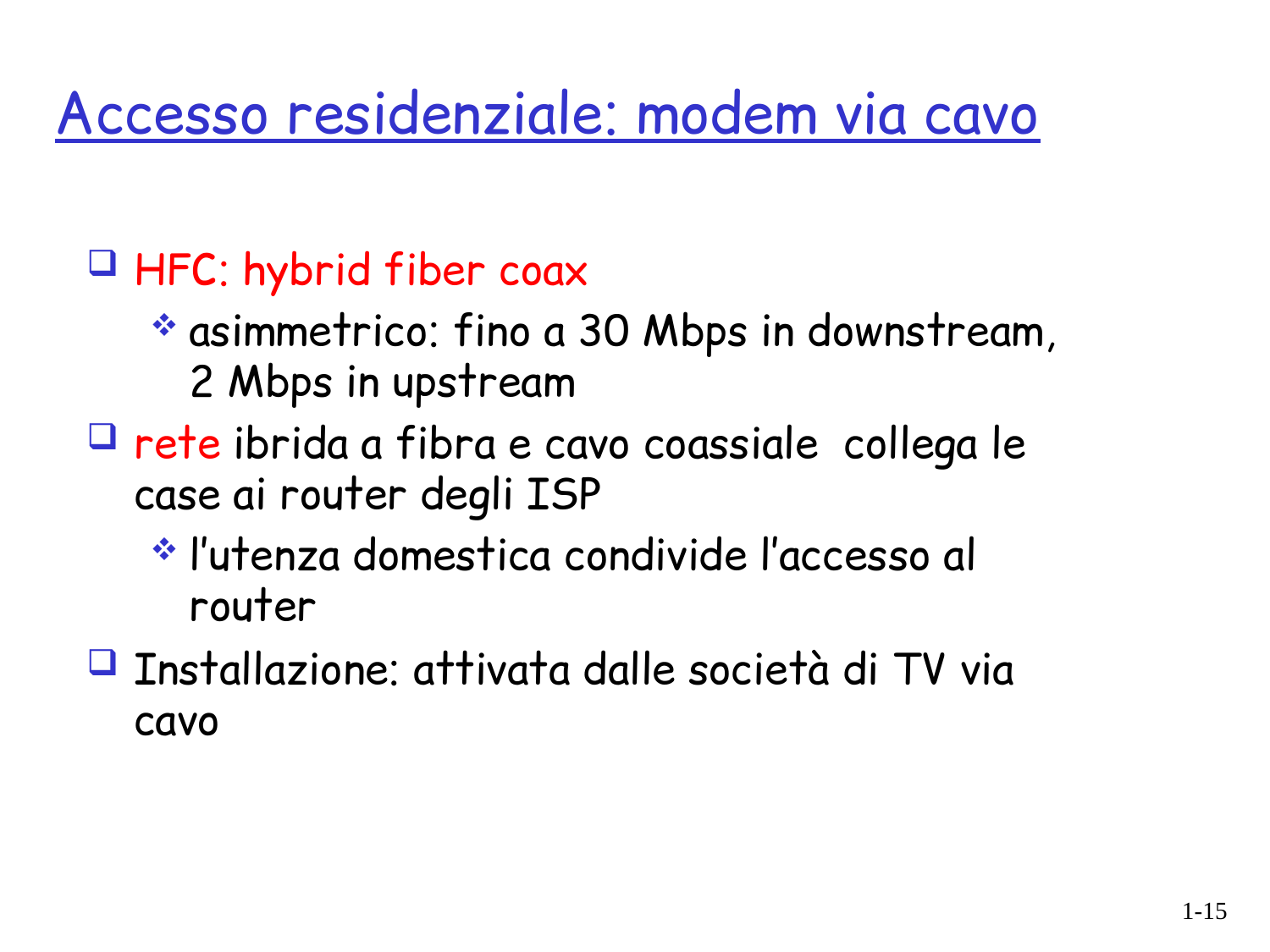

# Accesso residenziale: modem via cavo
HFC: hybrid fiber coax
asimmetrico: fino a 30 Mbps in downstream, 2 Mbps in upstream
rete ibrida a fibra e cavo coassiale  collega le case ai router degli ISP
l’utenza domestica condivide l’accesso al router
Installazione: attivata dalle società di TV via cavo
1-15